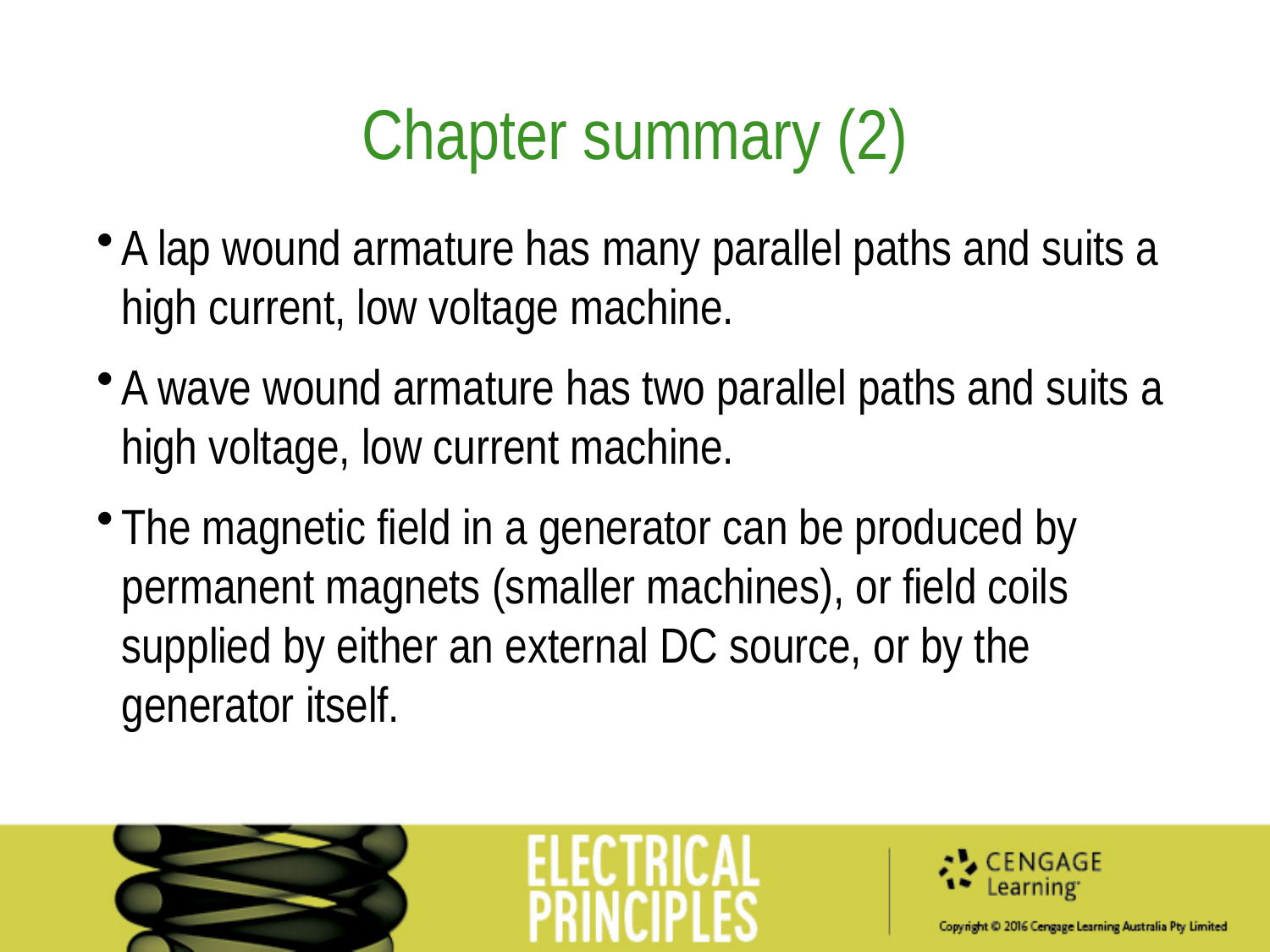

Chapter summary (2)

A lap wound armature has many parallel paths and suits a high current, low voltage machine.
A wave wound armature has two parallel paths and suits a high voltage, low current machine.
The magnetic field in a generator can be produced by permanent magnets (smaller machines), or field coils supplied by either an external DC source, or by the generator itself.